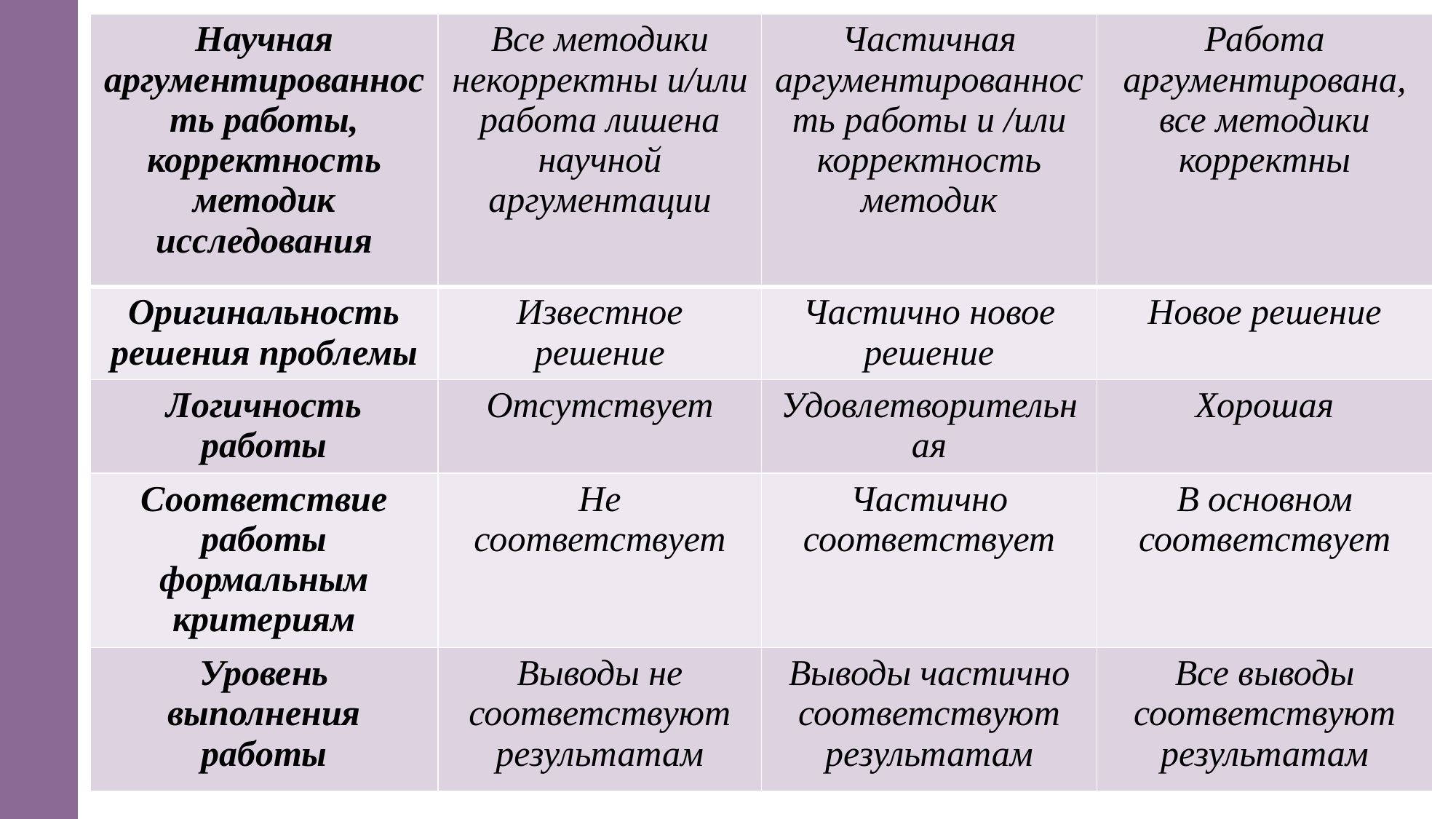

| Научная аргументированность работы, корректность методик исследования | Все методики некорректны и/или работа лишена научной аргументации | Частичная аргументированность работы и /или корректность методик | Работа аргументирована, все методики корректны |
| --- | --- | --- | --- |
| Оригинальность решения проблемы | Известное решение | Частично новое решение | Новое решение |
| Логичность работы | Отсутствует | Удовлетворительная | Хорошая |
| Соответствие работы формальным критериям | Не соответствует | Частично соответствует | В основном соответствует |
| Уровень выполнения работы | Выводы не соответствуют результатам | Выводы частично соответствуют результатам | Все выводы соответствуют результатам |